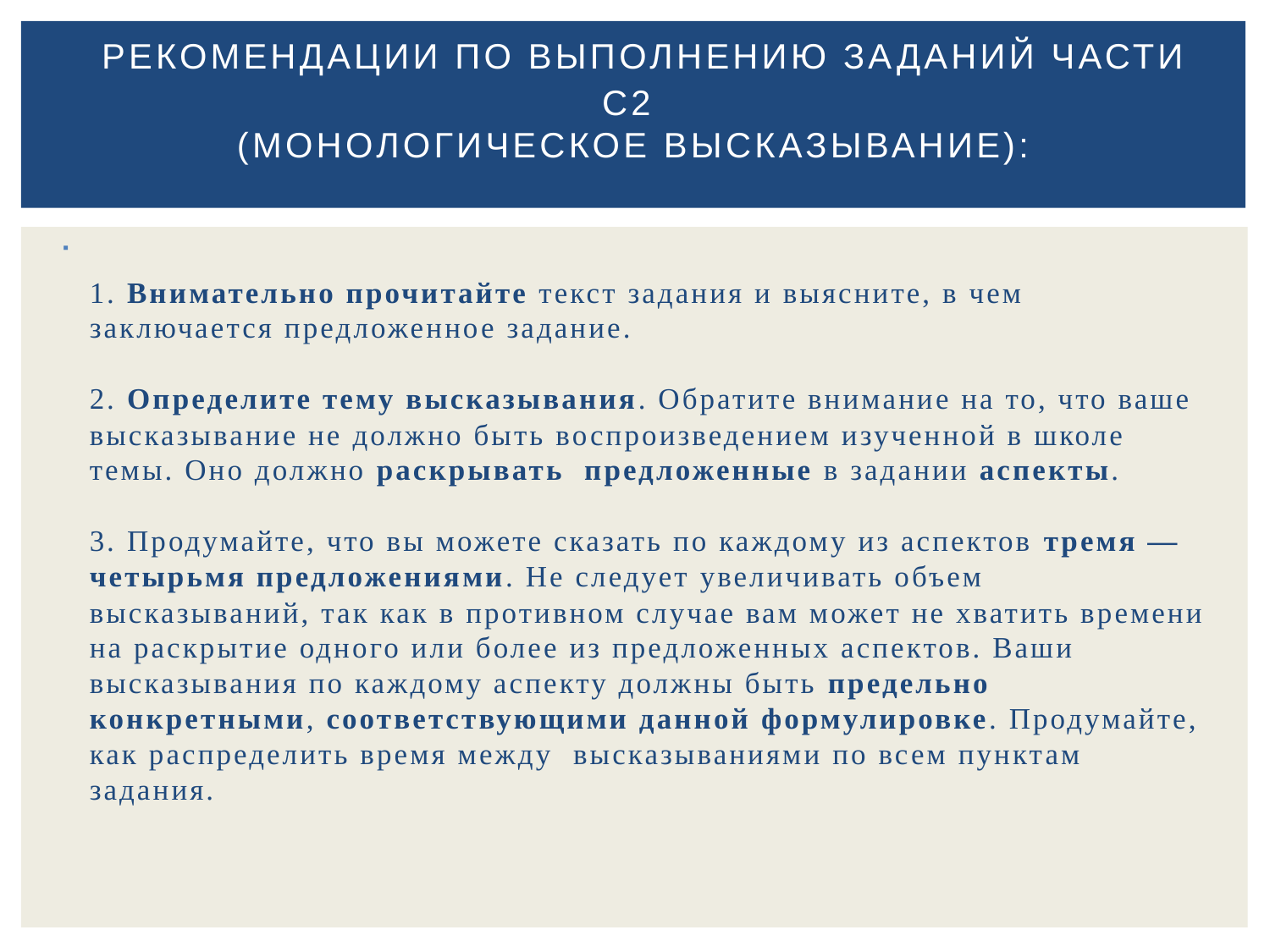

# Рекомендации по выполнению заданий части С2  (монологическое высказывание):
 
1. Внимательно прочитайте текст задания и выясните, в чем заключается предложенное задание.
2. Определите тему высказывания. Обратите внимание на то, что ваше высказывание не должно быть воспроизведением изученной в школе темы. Оно должно раскрывать  предложенные в задании аспекты.
3. Продумайте, что вы можете сказать по каждому из аспектов тремя — четырьмя предложениями. Не следует увеличивать объем высказываний, так как в противном случае вам может не хватить времени на раскрытие одного или более из предложенных аспектов. Ваши высказывания по каждому аспекту должны быть предельно конкретными, соответствующими данной формулировке. Продумайте, как распределить время между  высказываниями по всем пунктам задания.